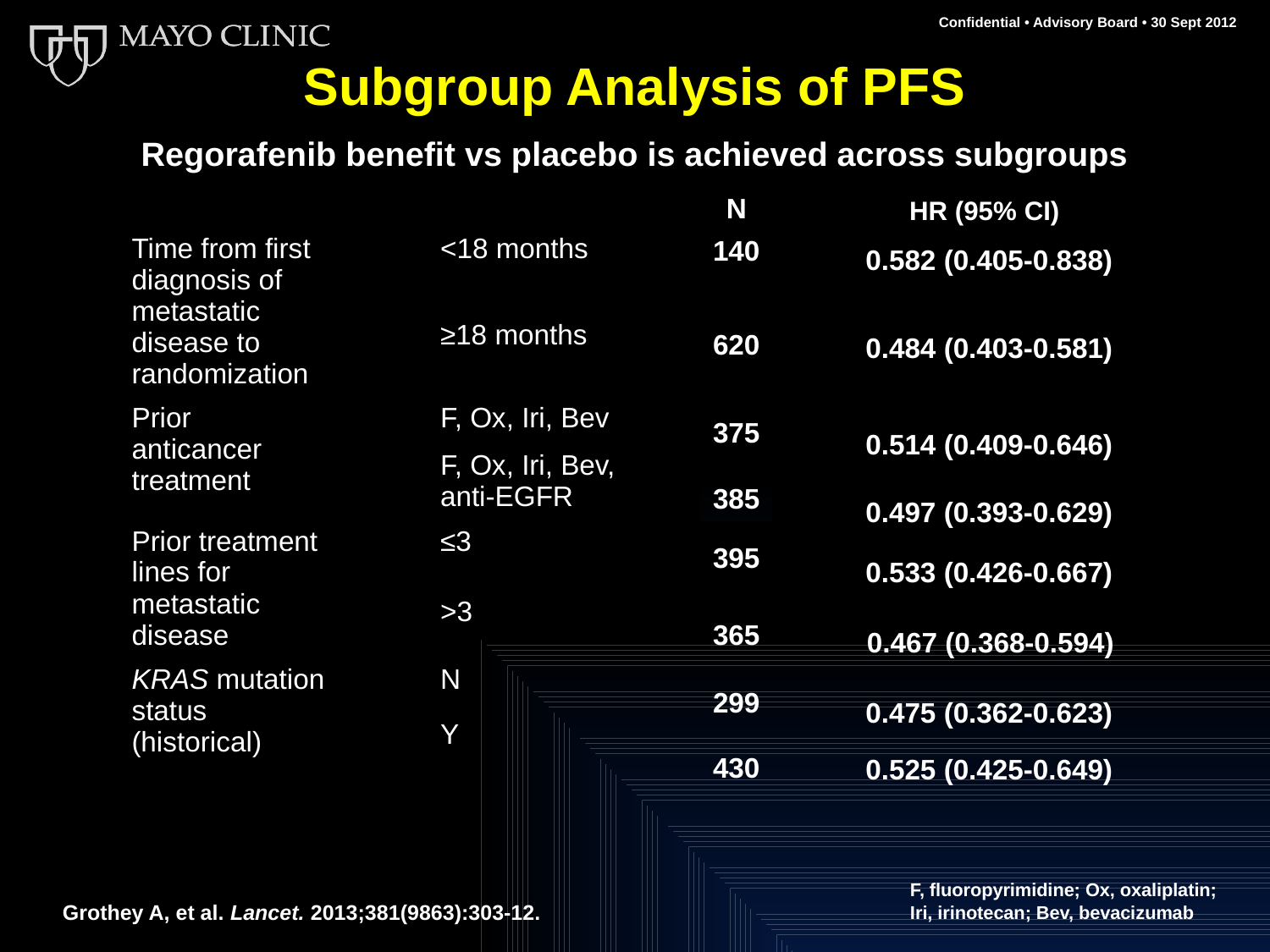

Confidential • Advisory Board • 30 Sept 2012

# Subgroup Analysis of PFS
Regorafenib benefit vs placebo is achieved across subgroups
HR (95% CI)
|  |  |
| --- | --- |
| Time from first diagnosis of metastatic disease to randomization | <18 months |
|  | ≥18 months |
| Prior anticancer treatment | F, Ox, Iri, Bev |
|  | F, Ox, Iri, Bev, anti-EGFR |
| Prior treatment lines for metastatic disease | ≤3 |
|  | >3 |
| KRAS mutation status (historical) | N |
|  | Y |
N
0.582 (0.405-0.838)
140
0.484 (0.403-0.581)
620
0.514 (0.409-0.646)
375
0.497 (0.393-0.629)
385
395
0.533 (0.426-0.667)
0.467 (0.368-0.594)
365
0.475 (0.362-0.623)
299
0.525 (0.425-0.649)
430
F, fluoropyrimidine; Ox, oxaliplatin; Iri, irinotecan; Bev, bevacizumab
Grothey A, et al. Lancet. 2013;381(9863):303-12.